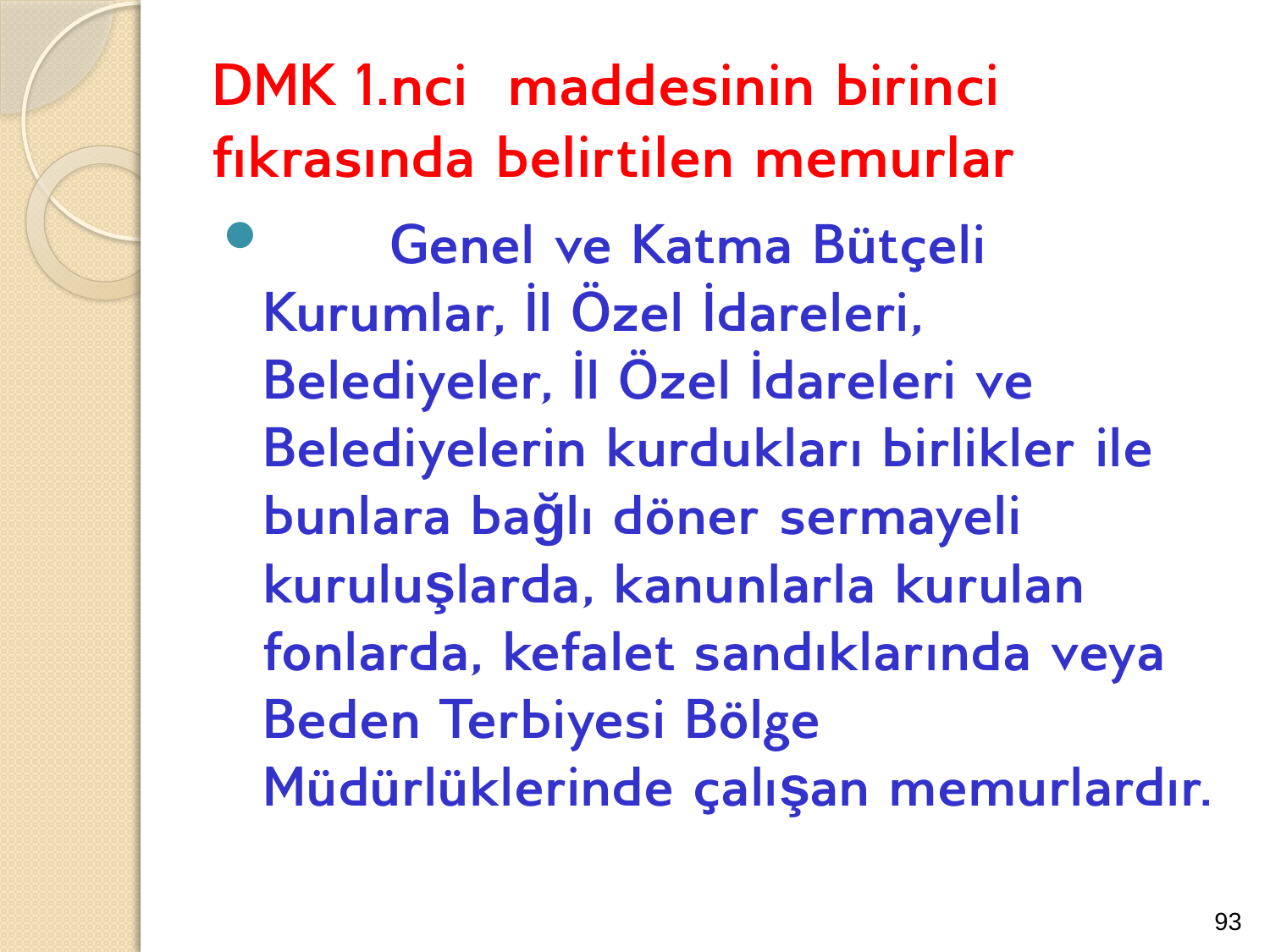

# DMK 1.nci  maddesinin birinci fıkrasında belirtilen memurlar
	Genel ve Katma Bütçeli Kurumlar, İl Özel İdareleri, Belediyeler, İl Özel İdareleri ve Belediyelerin kurdukları birlikler ile bunlara bağlı döner sermayeli kuruluşlarda, kanunlarla kurulan fonlarda, kefalet sandıklarında veya Beden Terbiyesi Bölge Müdürlüklerinde çalışan memurlardır.

93